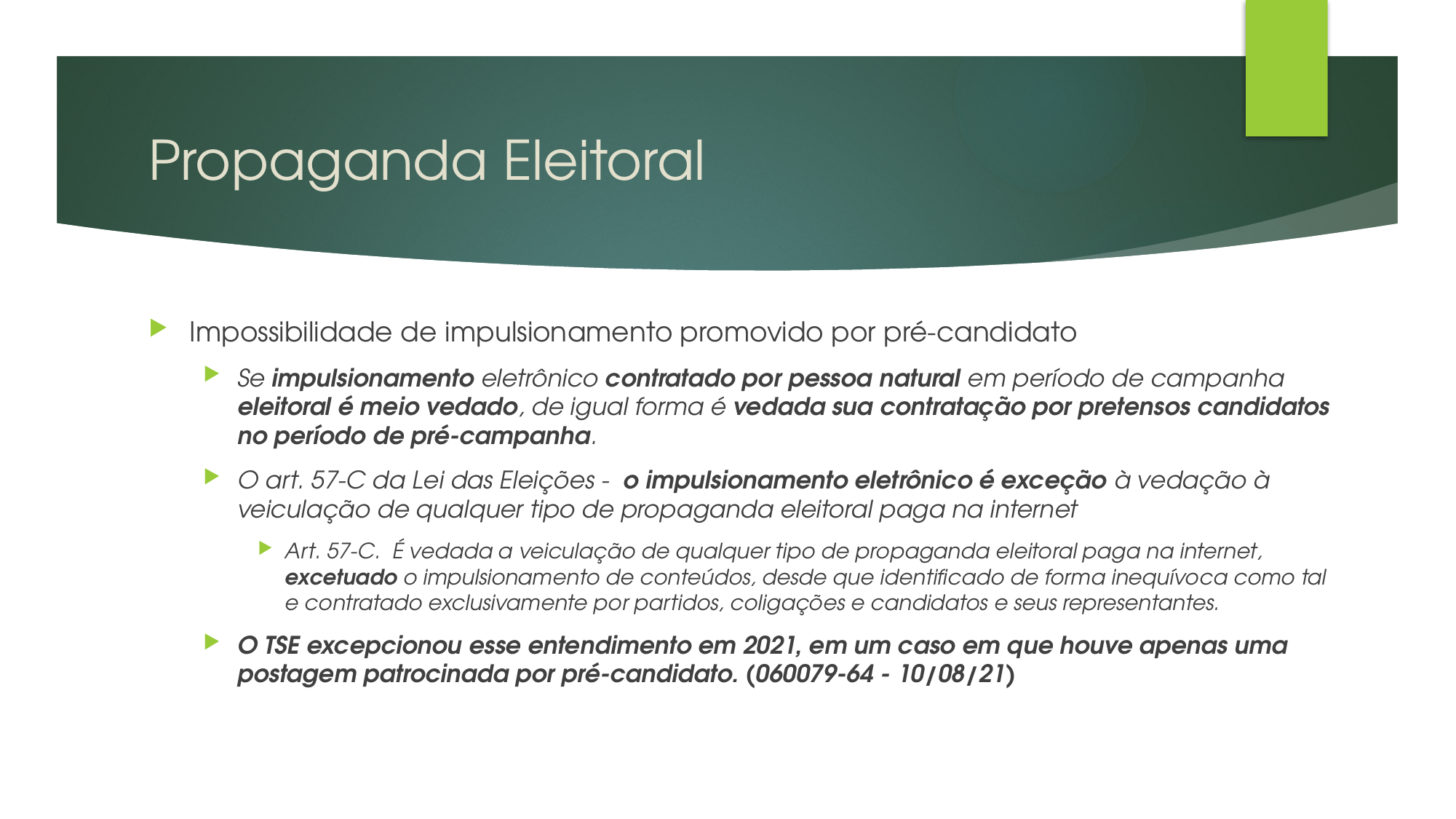

# Propaganda Eleitoral

Impossibilidade de impulsionamento promovido por pré-candidato
Se impulsionamento eletrônico contratado por pessoa natural em período de campanha eleitoral é meio vedado, de igual forma é vedada sua contratação por pretensos candidatos no período de pré-campanha.
O art. 57-C da Lei das Eleições -  o impulsionamento eletrônico é exceção à vedação à veiculação de qualquer tipo de propaganda eleitoral paga na internet
Art. 57-C.  É vedada a veiculação de qualquer tipo de propaganda eleitoral paga na internet, excetuado o impulsionamento de conteúdos, desde que identificado de forma inequívoca como tal e contratado exclusivamente por partidos, coligações e candidatos e seus representantes.
O TSE excepcionou esse entendimento em 2021, em um caso em que houve apenas uma postagem patrocinada por pré-candidato. (060079-64 - 10/08/21)